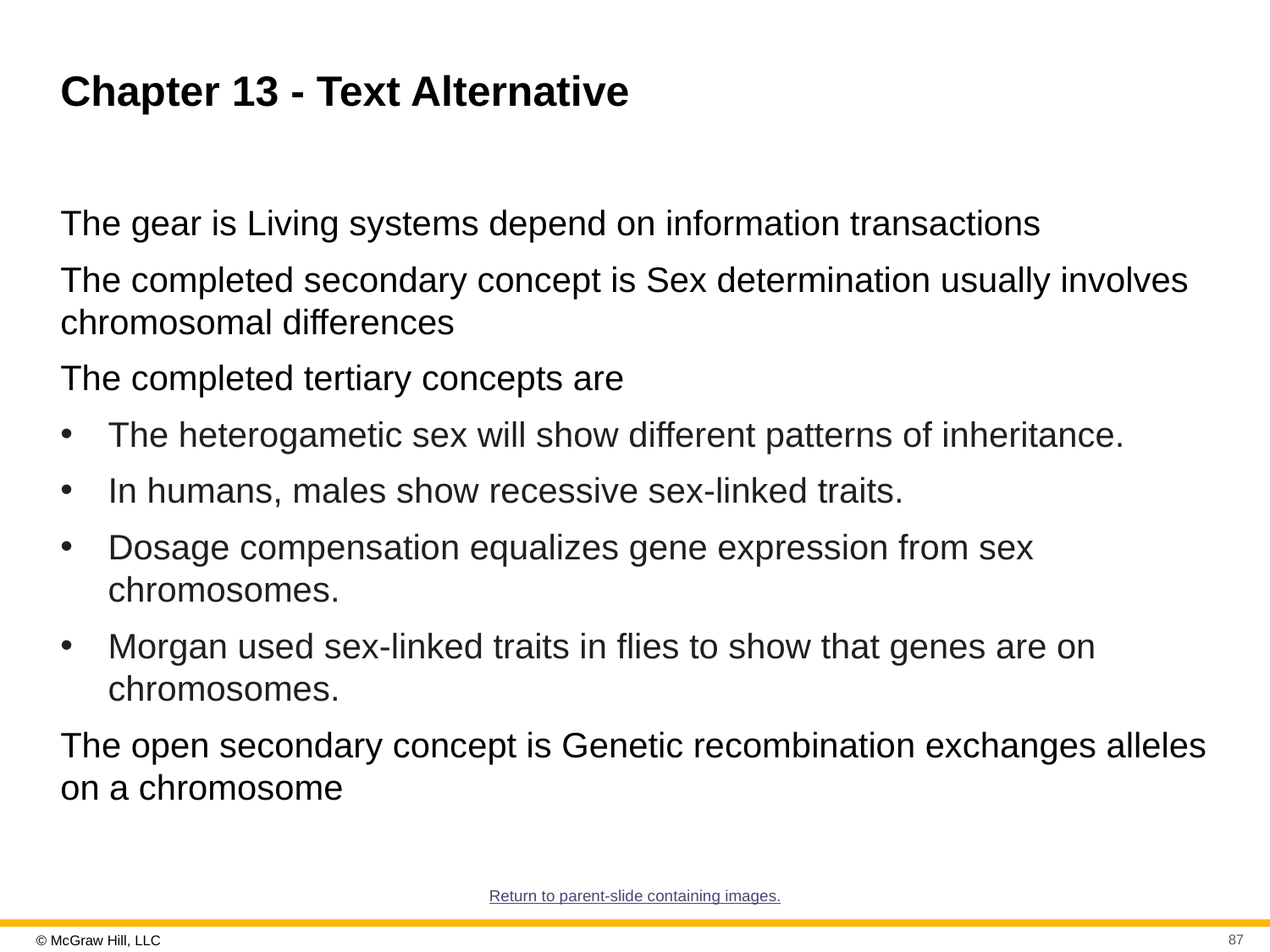

# Chapter 13 - Text Alternative
The gear is Living systems depend on information transactions
The completed secondary concept is Sex determination usually involves chromosomal differences
The completed tertiary concepts are
The heterogametic sex will show different patterns of inheritance.
In humans, males show recessive sex-linked traits.
Dosage compensation equalizes gene expression from sex chromosomes.
Morgan used sex-linked traits in flies to show that genes are on chromosomes.
The open secondary concept is Genetic recombination exchanges alleles on a chromosome
Return to parent-slide containing images.
87